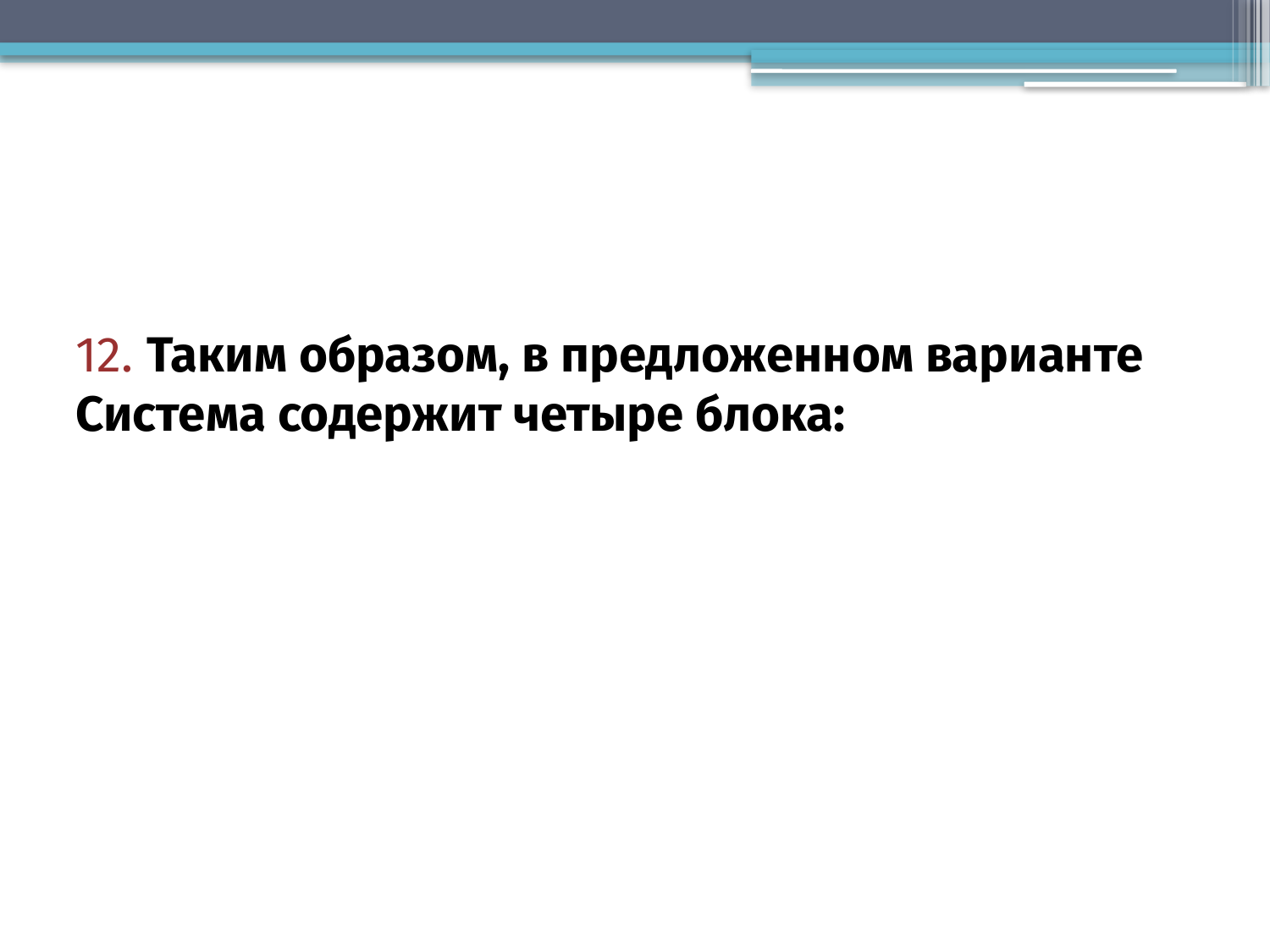

# 12. Таким образом, в предложенном варианте Система содержит четыре блока: